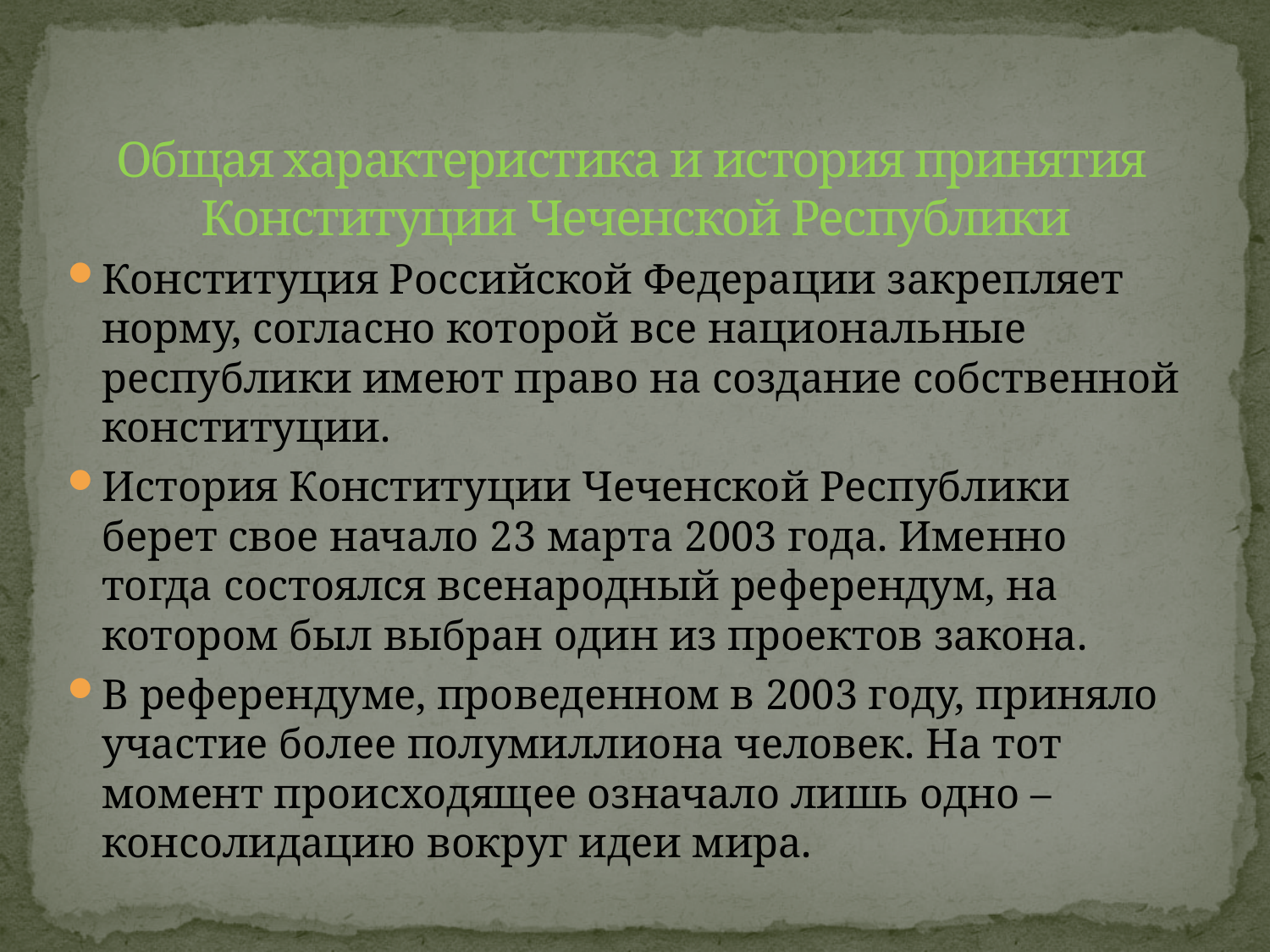

# Общая характеристика и история принятия  Конституции Чеченской Республики
Конституция Российской Федерации закрепляет норму, согласно которой все национальные республики имеют право на создание собственной конституции.
История Конституции Чеченской Республики берет свое начало 23 марта 2003 года. Именно тогда состоялся всенародный референдум, на котором был выбран один из проектов закона.
В референдуме, проведенном в 2003 году, приняло участие более полумиллиона человек. На тот момент происходящее означало лишь одно –консолидацию вокруг идеи мира.